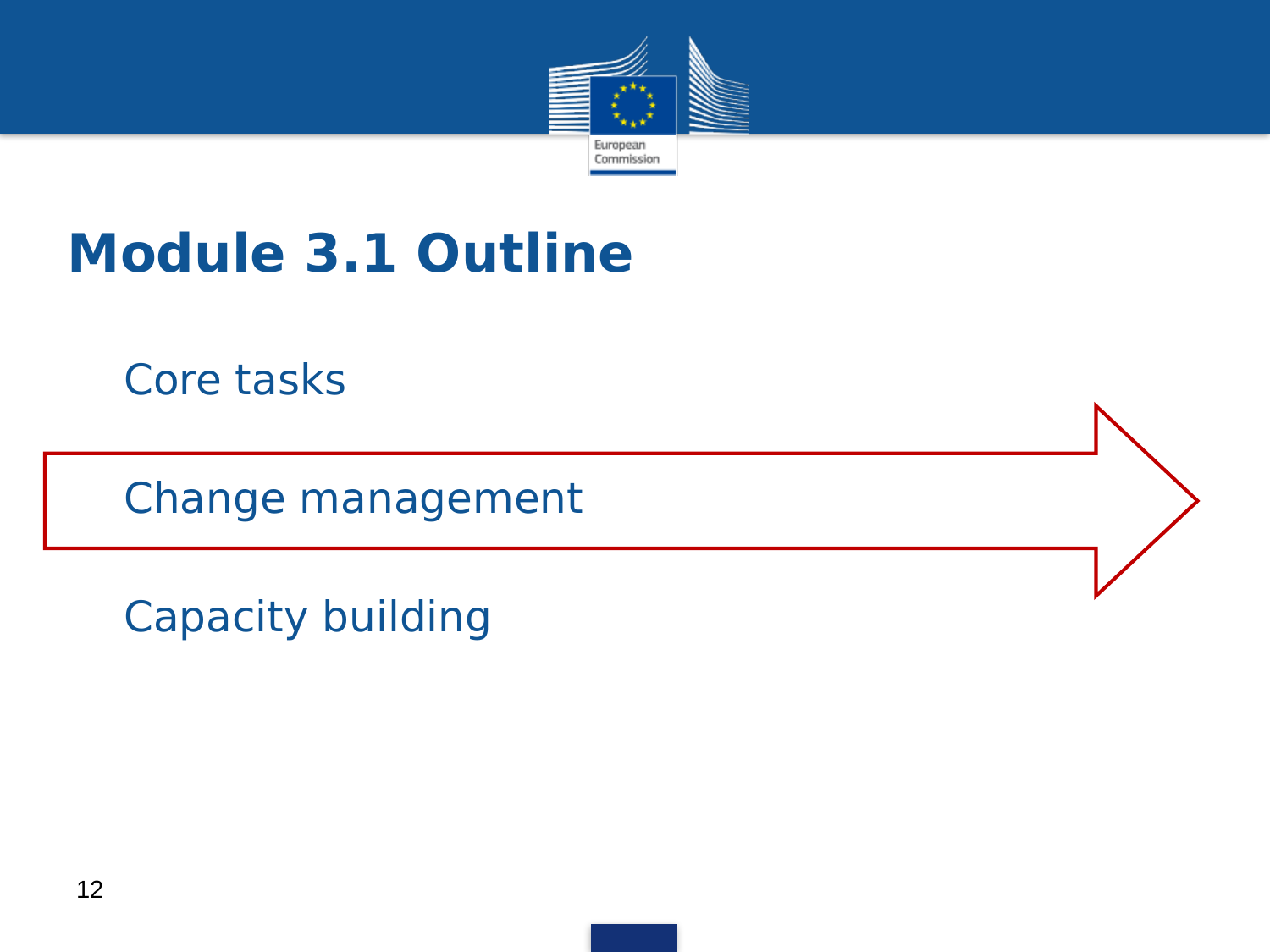

# Module 3.1 Outline
Core tasks

Change management

Capacity building

12